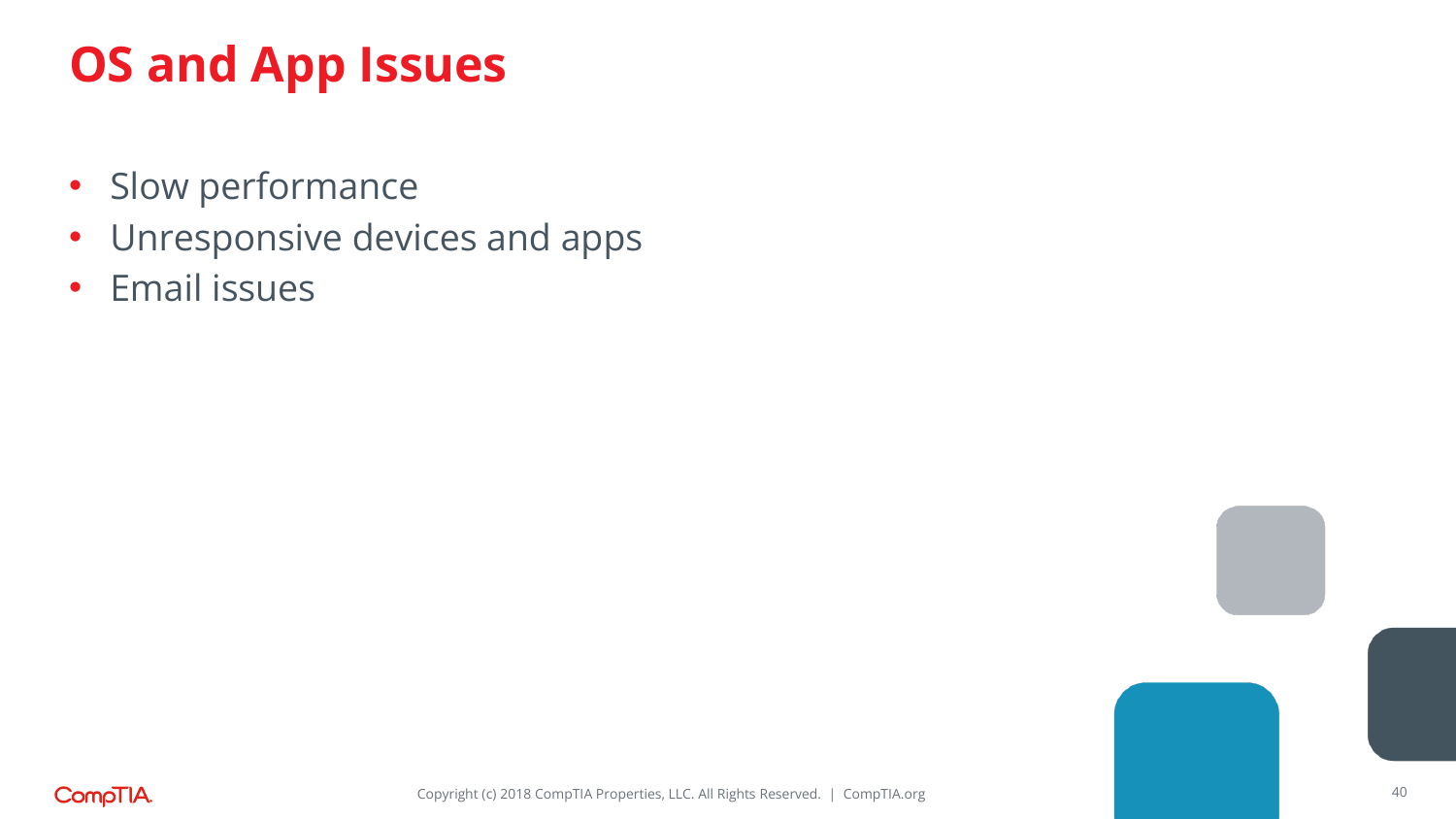

# OS and App Issues
Slow performance
Unresponsive devices and apps
Email issues
40